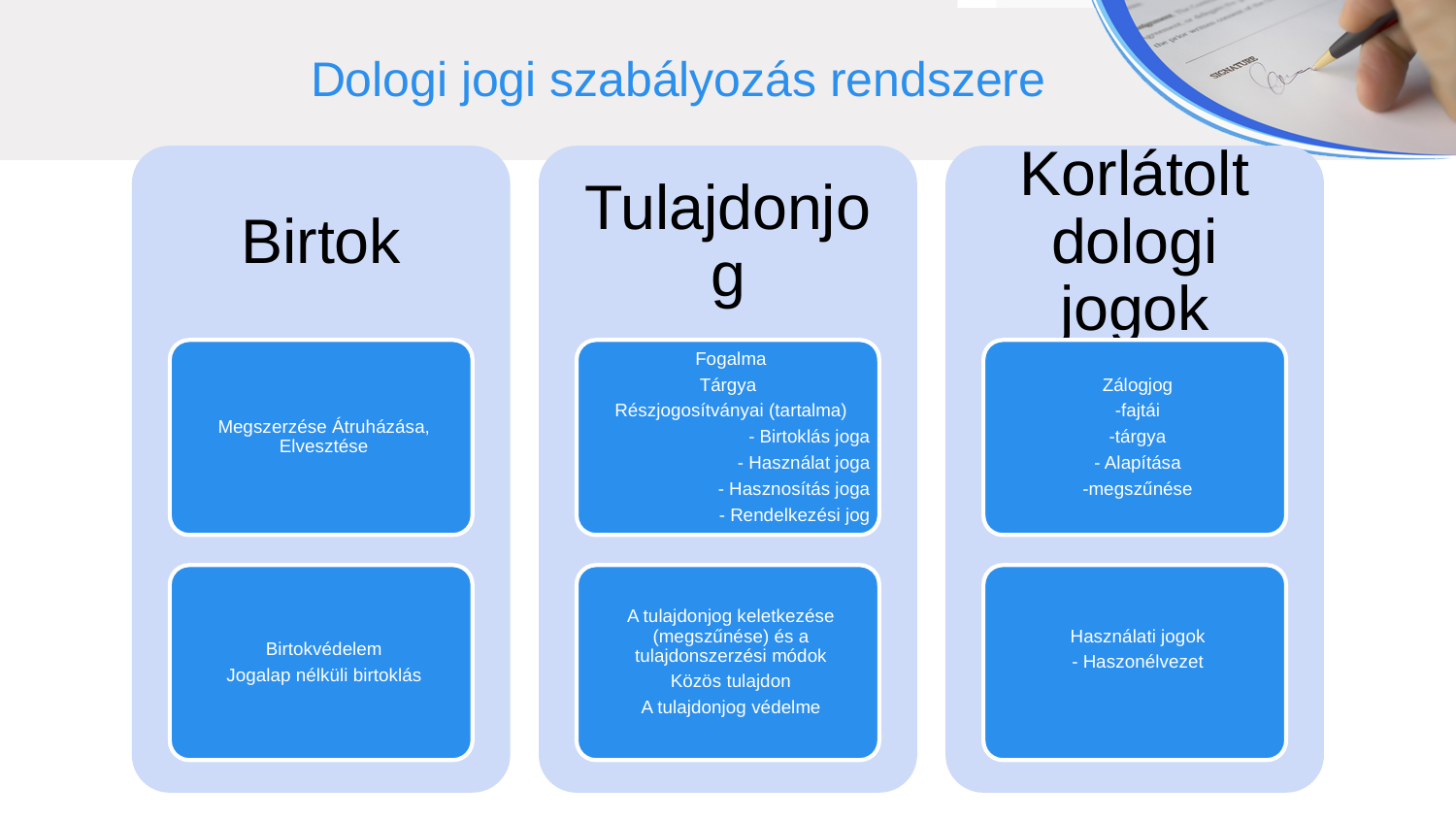

Dologi jogi szabályozás rendszere
Birtok
Megszerzése Átruházása, Elvesztése
Birtokvédelem
Jogalap nélküli birtoklás
Tulajdonjog
Fogalma
Tárgya
Részjogosítványai (tartalma)
- Birtoklás joga
- Használat joga
- Hasznosítás joga
- Rendelkezési jog
A tulajdonjog keletkezése (megszűnése) és a tulajdonszerzési módok
Közös tulajdon
A tulajdonjog védelme
Korlátolt dologi jogok
Zálogjog
-fajtái
-tárgya
- Alapítása
-megszűnése
Használati jogok
- Haszonélvezet